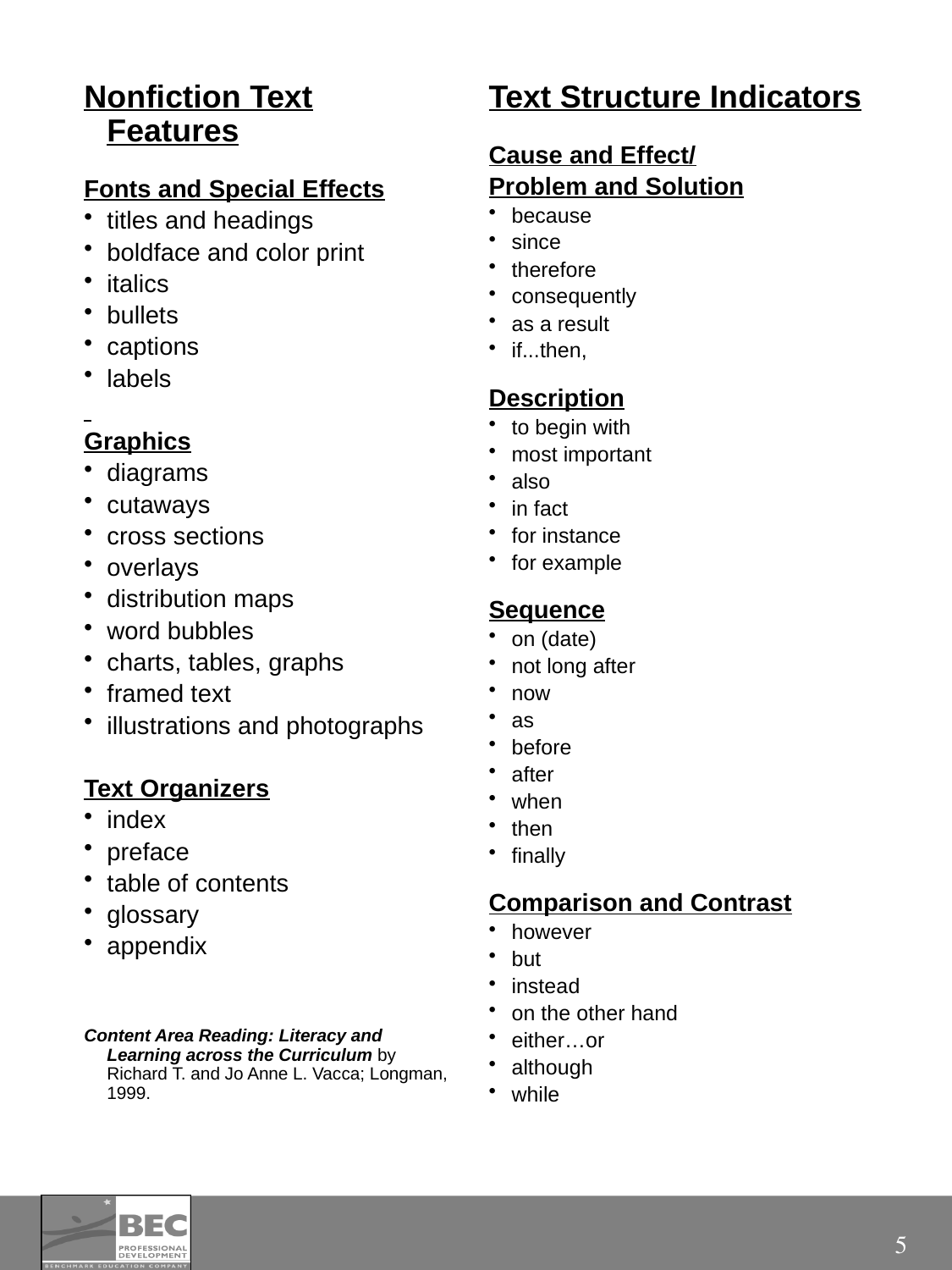

Nonfiction Text Features

Fonts and Special Effects
titles and headings
boldface and color print
italics
bullets
captions
labels

Graphics
diagrams
cutaways
cross sections
overlays
distribution maps
word bubbles
charts, tables, graphs
framed text
illustrations and photographs

Text Organizers
index
preface
table of contents
glossary
appendix

Content Area Reading: Literacy and Learning across the Curriculum by Richard T. and Jo Anne L. Vacca; Longman, 1999.
Text Structure Indicators

Cause and Effect/
Problem and Solution
because
since
therefore
consequently
as a result
if...then,

Description
to begin with
most important
also
in fact
for instance
for example

Sequence
on (date)
not long after
now
as
before
after
when
then
finally

Comparison and Contrast
however
but
instead
on the other hand
either…or
although
while
5